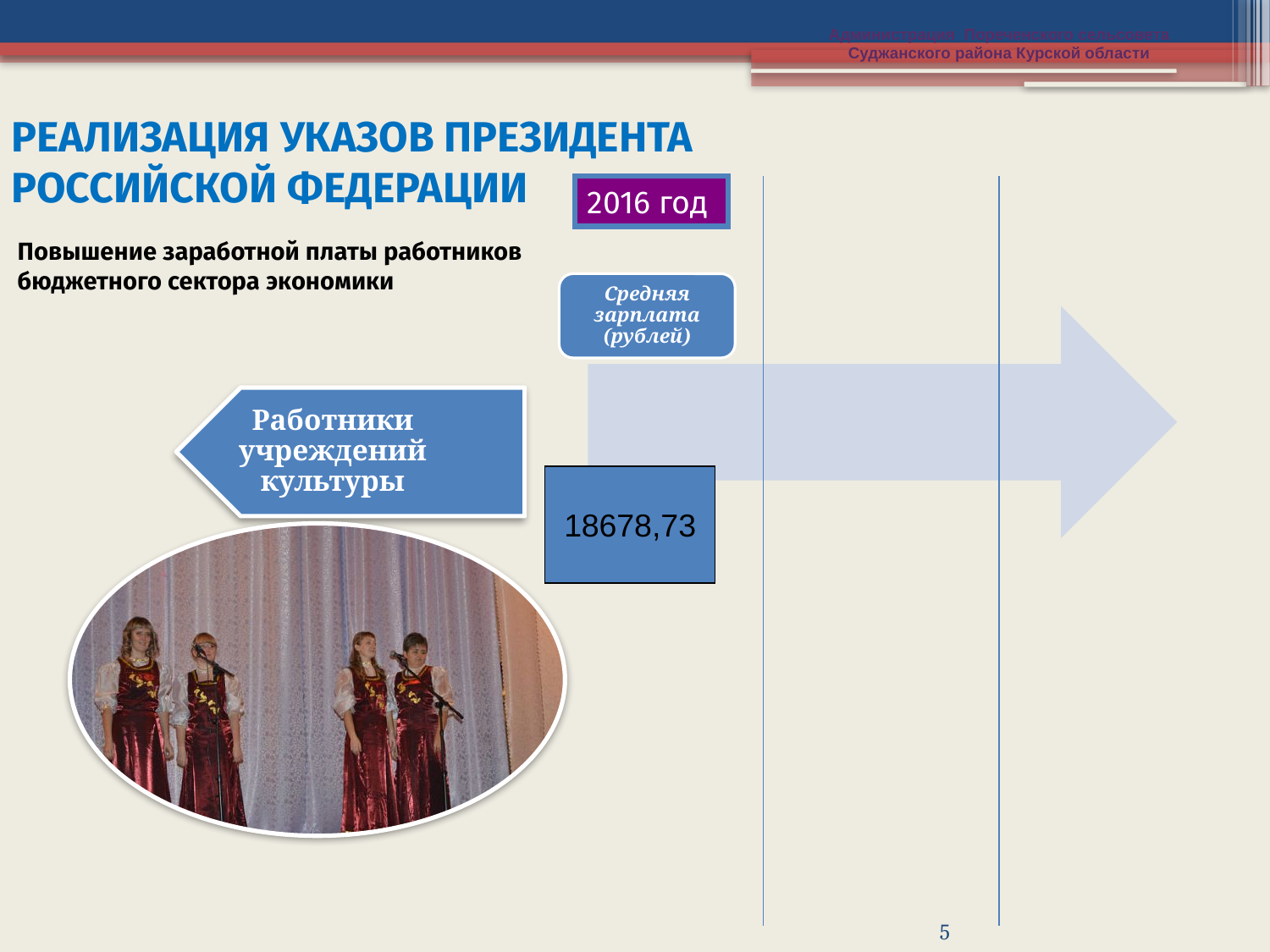

Администрация  Пореченского сельсовета Суджанского района Курской области
Реализация указов Президента
Российской Федерации
2016 год
Повышение заработной платы работников бюджетного сектора экономики

Средняя зарплата (рублей)

Работники учреждений культуры
18678,73
5